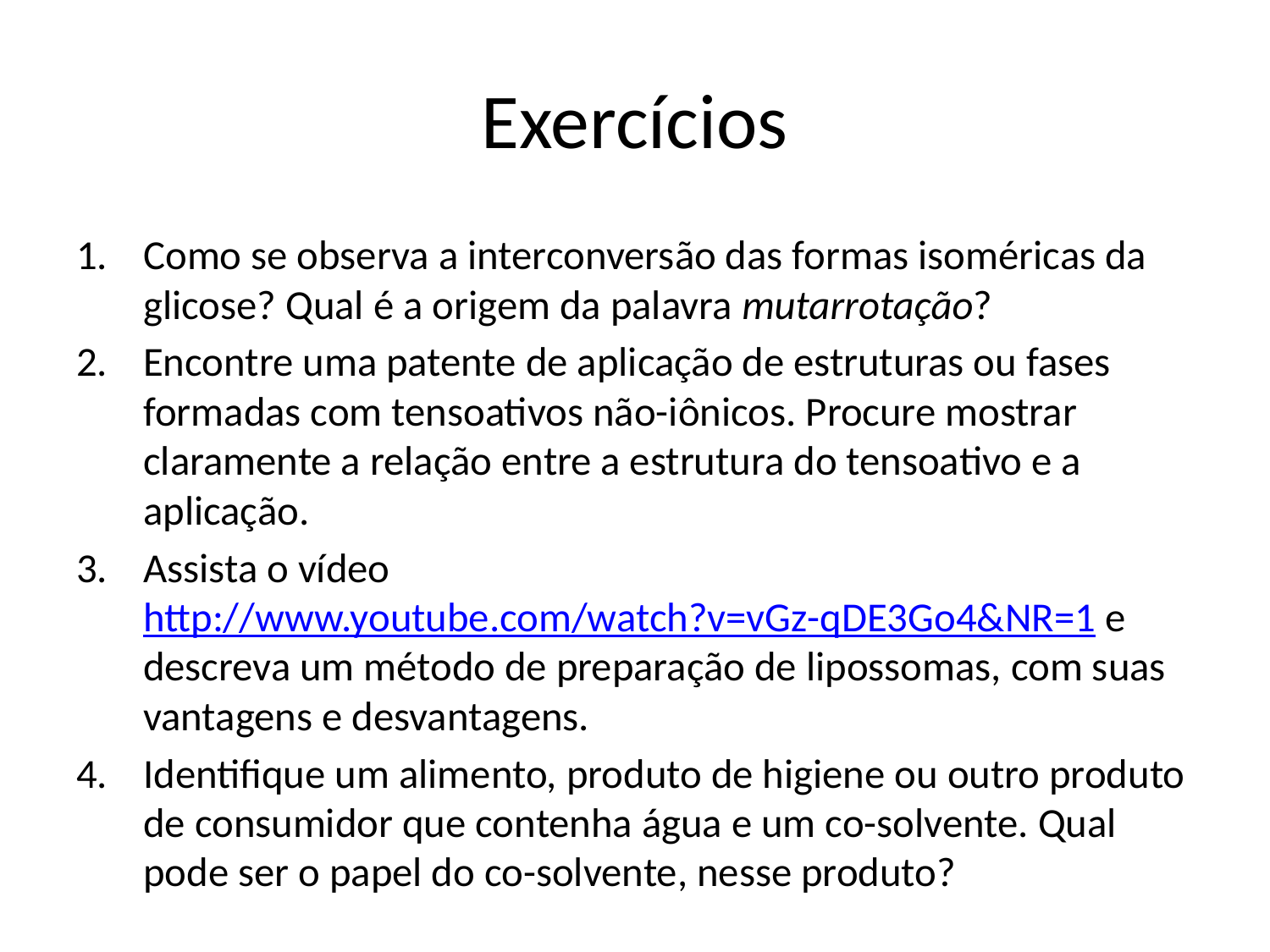

# Exercícios
Como se observa a interconversão das formas isoméricas da glicose? Qual é a origem da palavra mutarrotação?
Encontre uma patente de aplicação de estruturas ou fases formadas com tensoativos não-iônicos. Procure mostrar claramente a relação entre a estrutura do tensoativo e a aplicação.
Assista o vídeo http://www.youtube.com/watch?v=vGz-qDE3Go4&NR=1 e descreva um método de preparação de lipossomas, com suas vantagens e desvantagens.
Identifique um alimento, produto de higiene ou outro produto de consumidor que contenha água e um co-solvente. Qual pode ser o papel do co-solvente, nesse produto?